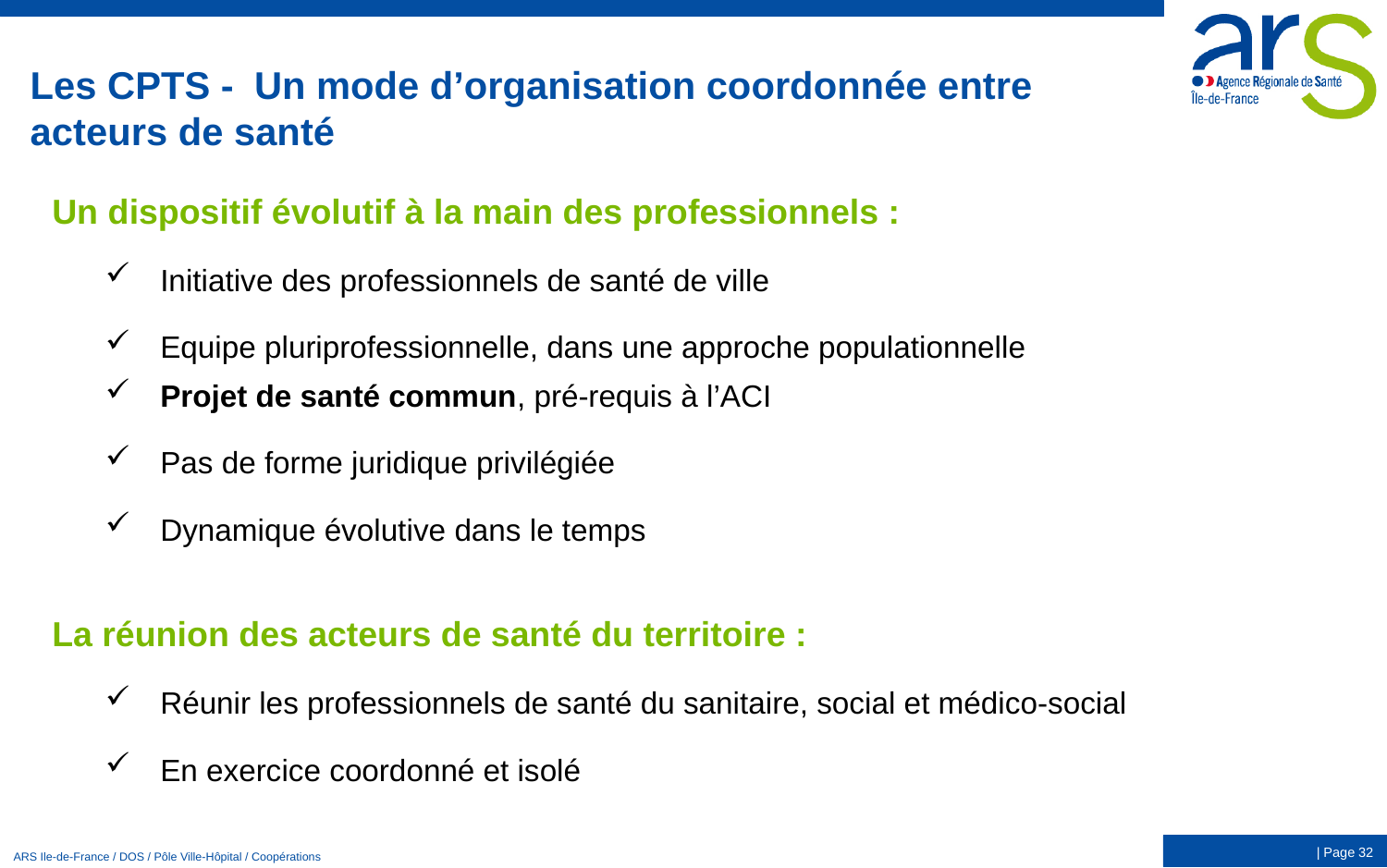

# Les CPTS -  Un mode d’organisation coordonnée entre acteurs de santé
Un dispositif évolutif à la main des professionnels :
Initiative des professionnels de santé de ville
Equipe pluriprofessionnelle, dans une approche populationnelle
Projet de santé commun, pré-requis à l’ACI
Pas de forme juridique privilégiée
Dynamique évolutive dans le temps

La réunion des acteurs de santé du territoire :
Réunir les professionnels de santé du sanitaire, social et médico-social
En exercice coordonné et isolé